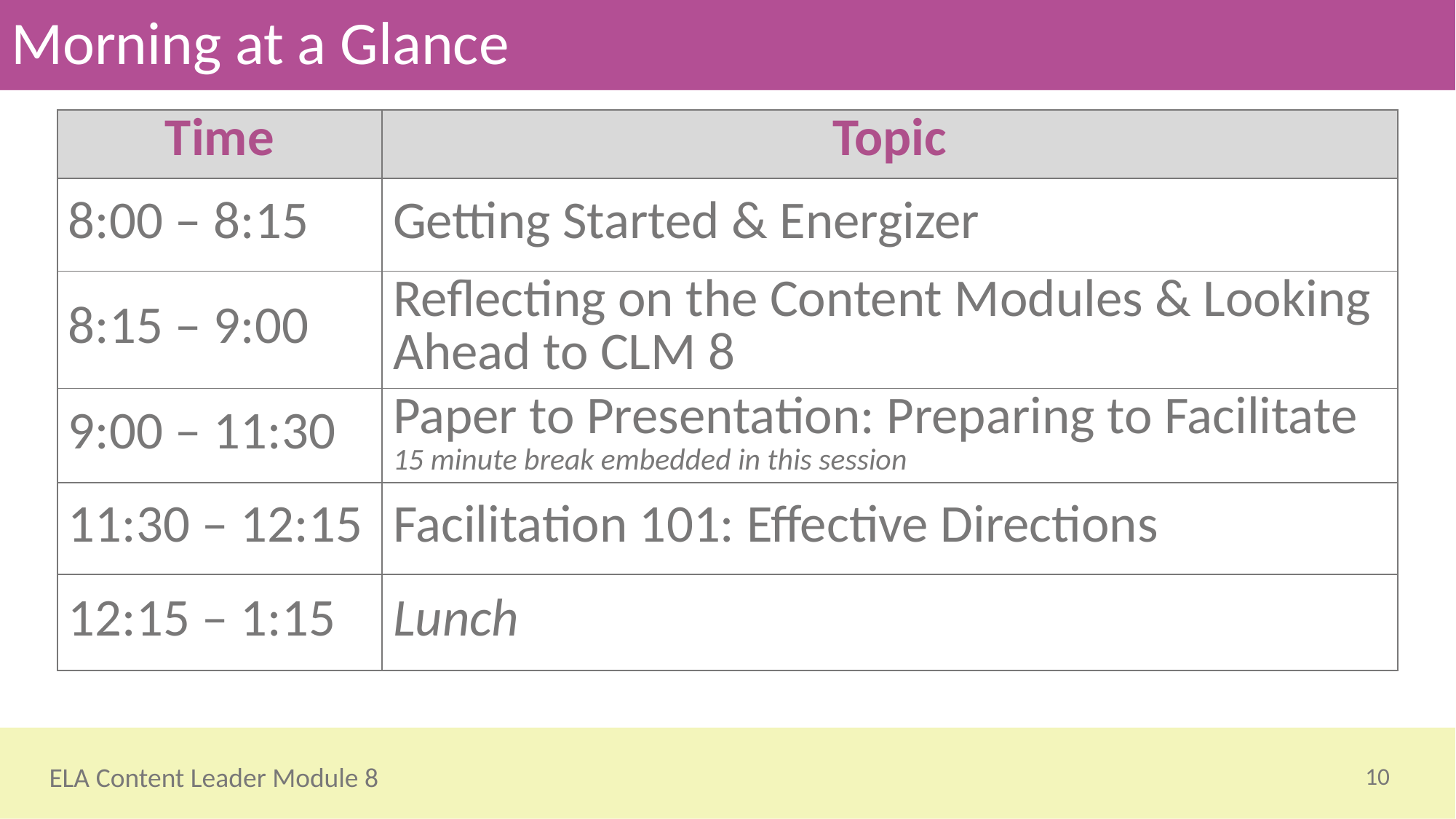

# Morning at a Glance
| Time | Topic |
| --- | --- |
| 8:00 – 8:15 | Getting Started & Energizer |
| 8:15 – 9:00 | Reflecting on the Content Modules & Looking Ahead to CLM 8 |
| 9:00 – 11:30 | Paper to Presentation: Preparing to Facilitate 15 minute break embedded in this session |
| 11:30 – 12:15 | Facilitation 101: Effective Directions |
| 12:15 – 1:15 | Lunch |
10